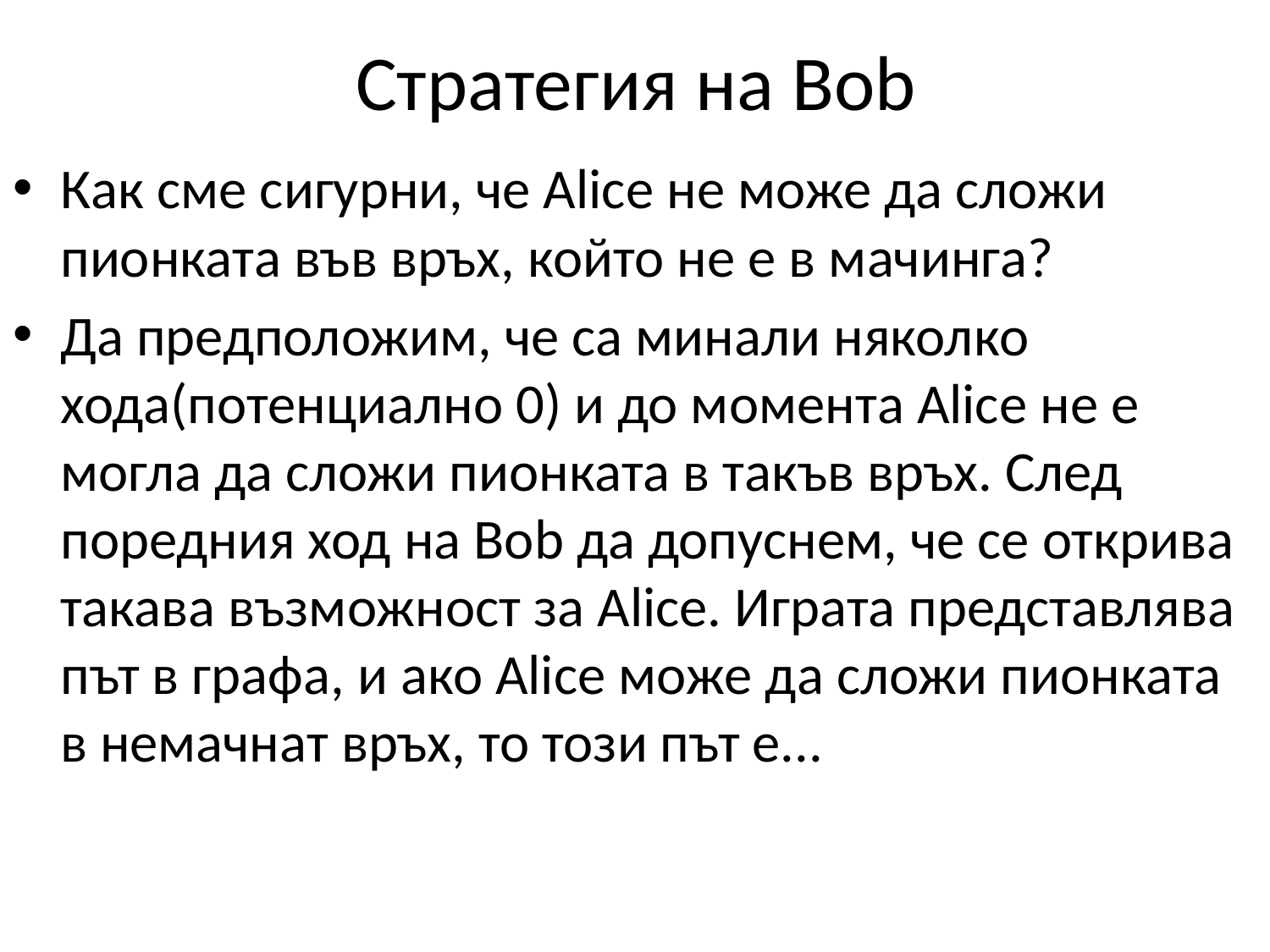

# Стратегия на Bob
Как сме сигурни, че Alice не може да сложи пионката във връх, който не е в мачинга?
Да предположим, че са минали няколко хода(потенциално 0) и до момента Alice не е могла да сложи пионката в такъв връх. След поредния ход на Bob да допуснем, че се открива такава възможност за Alice. Играта представлява път в графа, и ако Alice може да сложи пионката в немачнат връх, то този път е...